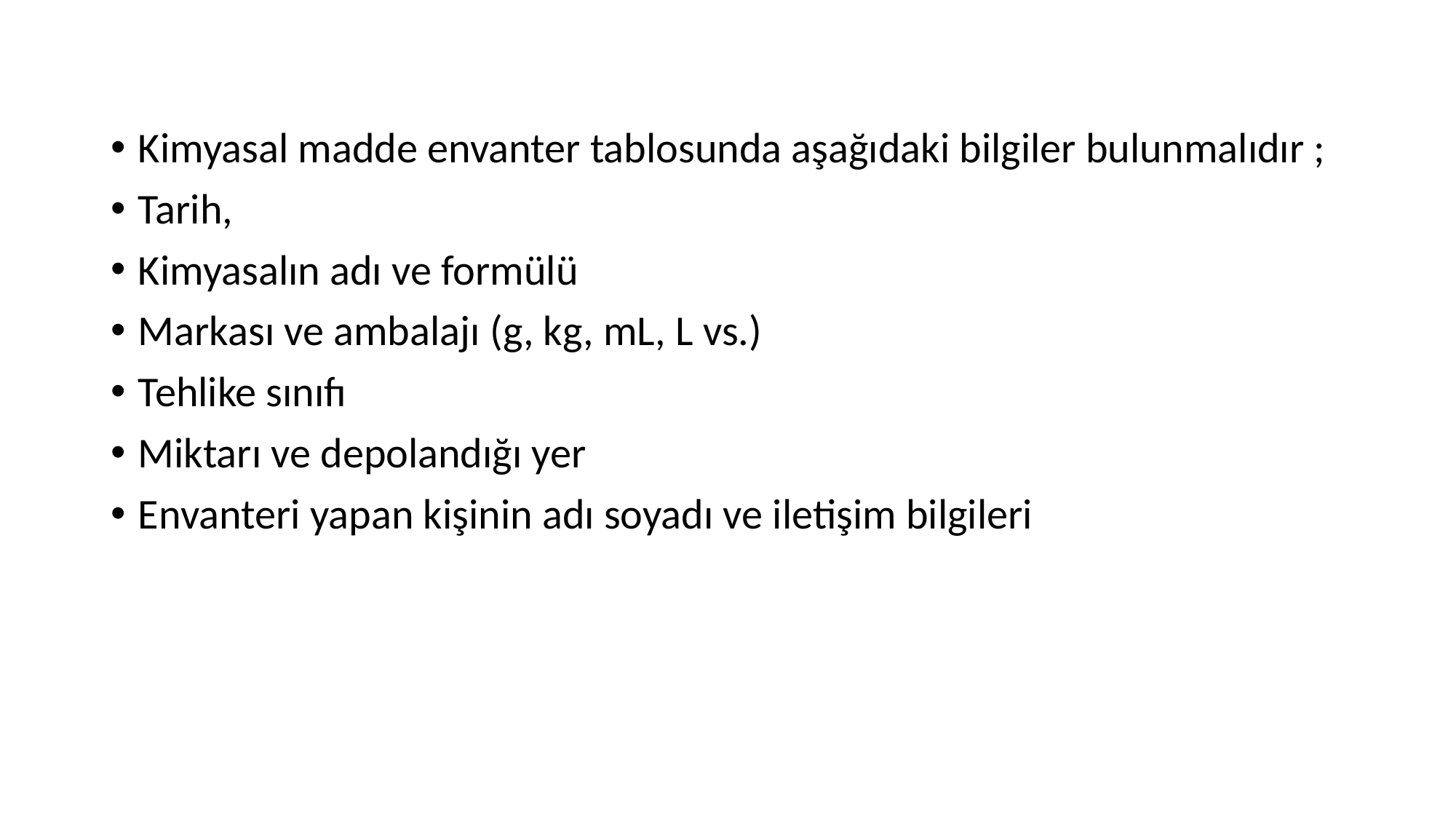

Kimyasal madde envanter tablosunda aşağıdaki bilgiler bulunmalıdır ;
Tarih,
Kimyasalın adı ve formülü
Markası ve ambalajı (g, kg, mL, L vs.)
Tehlike sınıfı
Miktarı ve depolandığı yer
Envanteri yapan kişinin adı soyadı ve iletişim bilgileri